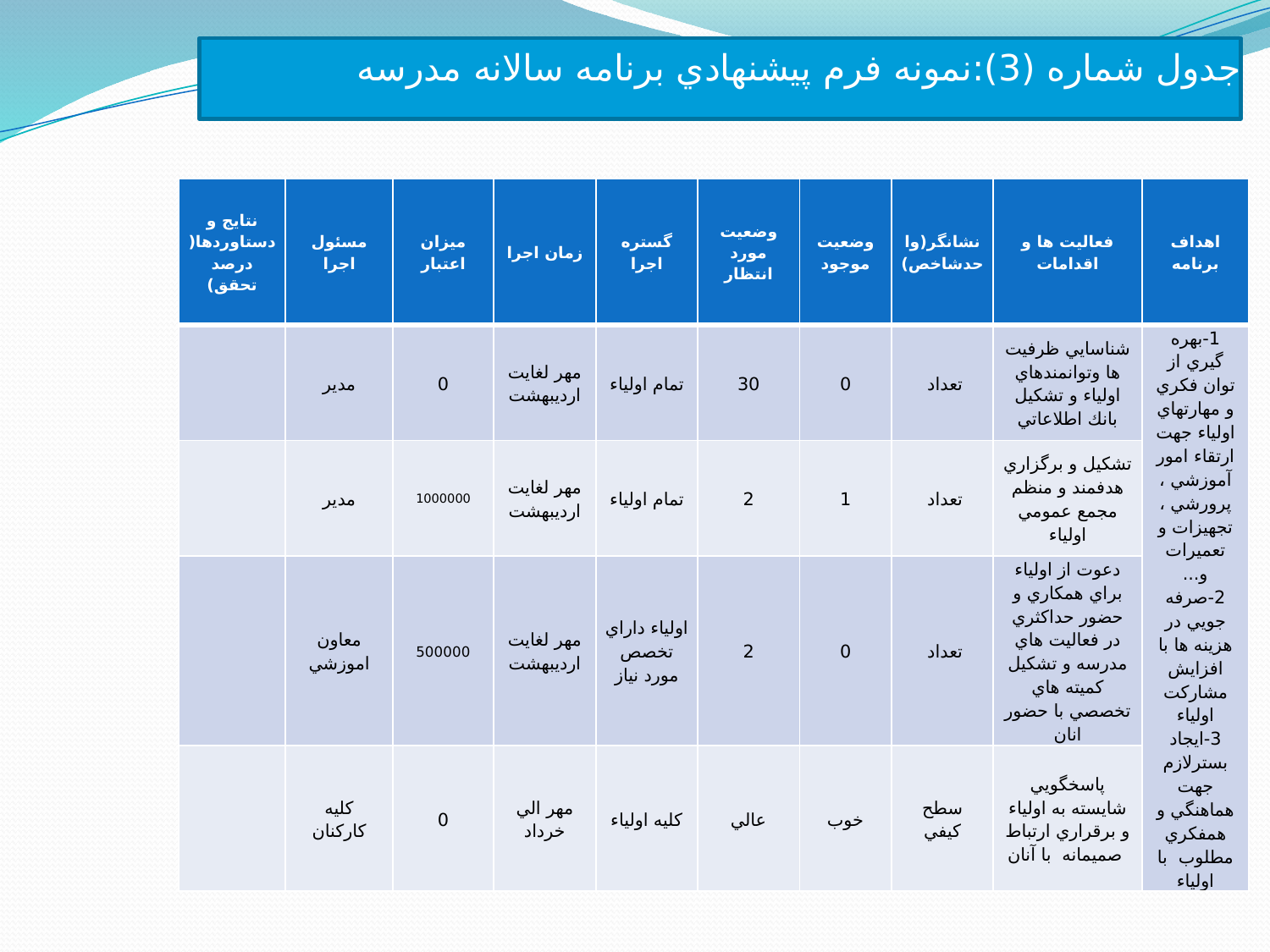

# جدول شماره (3):نمونه فرم پيشنهادي برنامه سالانه مدرسه
| نتايج و دستاوردها(درصد تحقق) | مسئول اجرا | ميزان اعتبار | زمان اجرا | گستره اجرا | وضعيت مورد انتظار | وضعيت موجود | نشانگر(واحدشاخص) | فعاليت ها و اقدامات | اهداف برنامه |
| --- | --- | --- | --- | --- | --- | --- | --- | --- | --- |
|  | مدير | 0 | مهر لغايت ارديبهشت | تمام اولياء | 30 | 0 | تعداد | شناسايي ظرفيت ها وتوانمندهاي اولياء و تشكيل بانك اطلاعاتي | 1-بهره گيري از توان فكري و مهارتهاي اولياء جهت ارتقاء امور آموزشي ، پرورشي ، تجهيزات و تعميرات و... 2-صرفه جويي در هزينه ها با افزايش مشاركت اولياء 3-ايجاد بسترلازم جهت هماهنگي و همفكري مطلوب با اولياء |
|  | مدير | 1000000 | مهر لغايت ارديبهشت | تمام اولياء | 2 | 1 | تعداد | تشكيل و برگزاري هدفمند و منظم مجمع عمومي اولياء |  |
|  | معاون اموزشي | 500000 | مهر لغايت ارديبهشت | اولياء داراي تخصص مورد نياز | 2 | 0 | تعداد | دعوت از اولياء براي همكاري و حضور حداكثري در فعاليت هاي مدرسه و تشكيل كميته هاي تخصصي با حضور انان |  |
|  | كليه كاركنان | 0 | مهر الي خرداد | كليه اولياء | عالي | خوب | سطح كيفي | پاسخگويي شايسته به اولياء و برقراري ارتباط صميمانه با آنان |  |